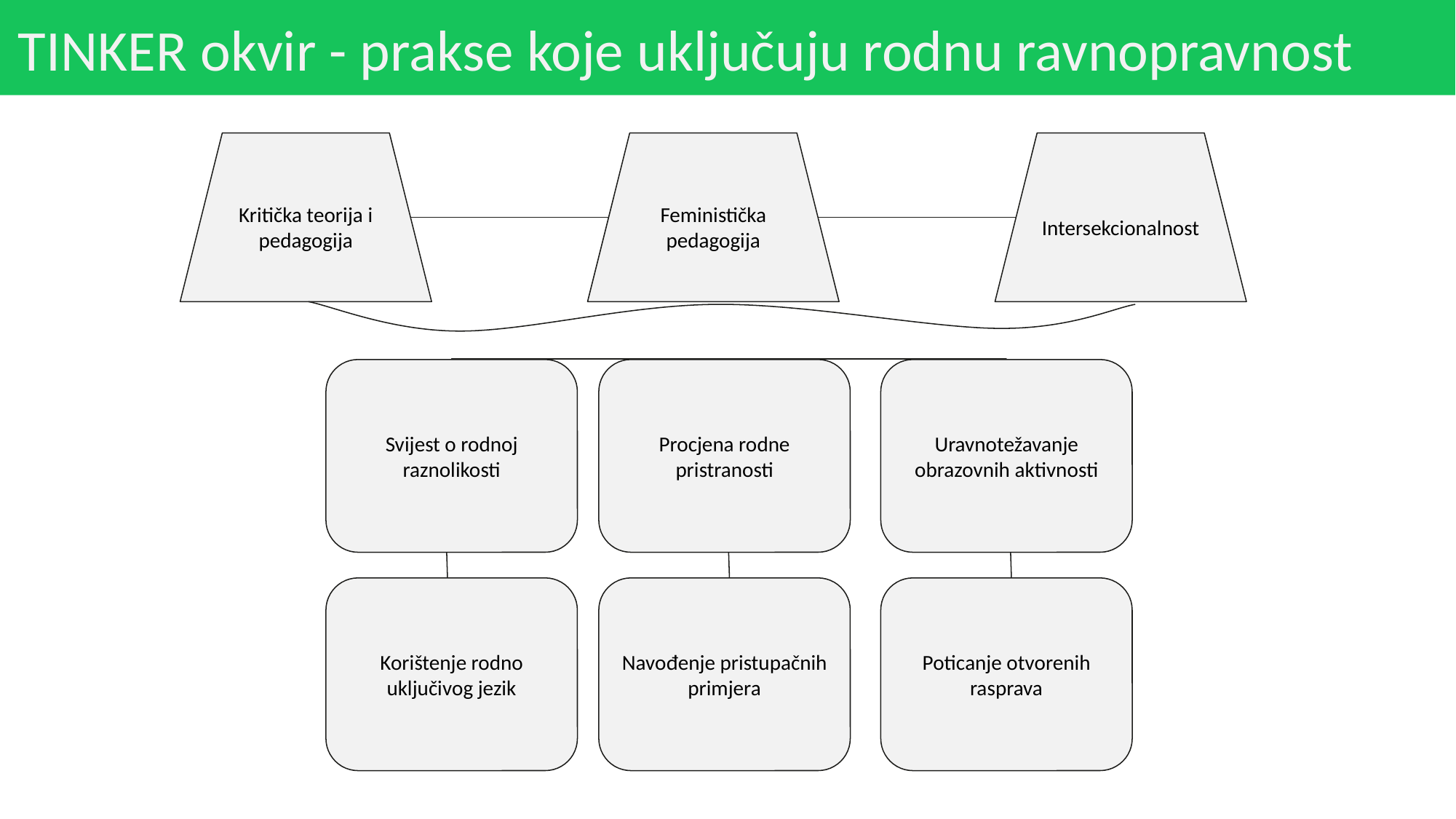

# TINKER okvir - prakse koje uključuju rodnu ravnopravnost
Kritička teorija i pedagogija
Feministička pedagogija
Intersekcionalnost

Svijest o rodnoj raznolikosti
Procjena rodne pristranosti
Uravnotežavanje obrazovnih aktivnosti
Korištenje rodno uključivog jezik
Navođenje pristupačnih primjera
Poticanje otvorenih rasprava